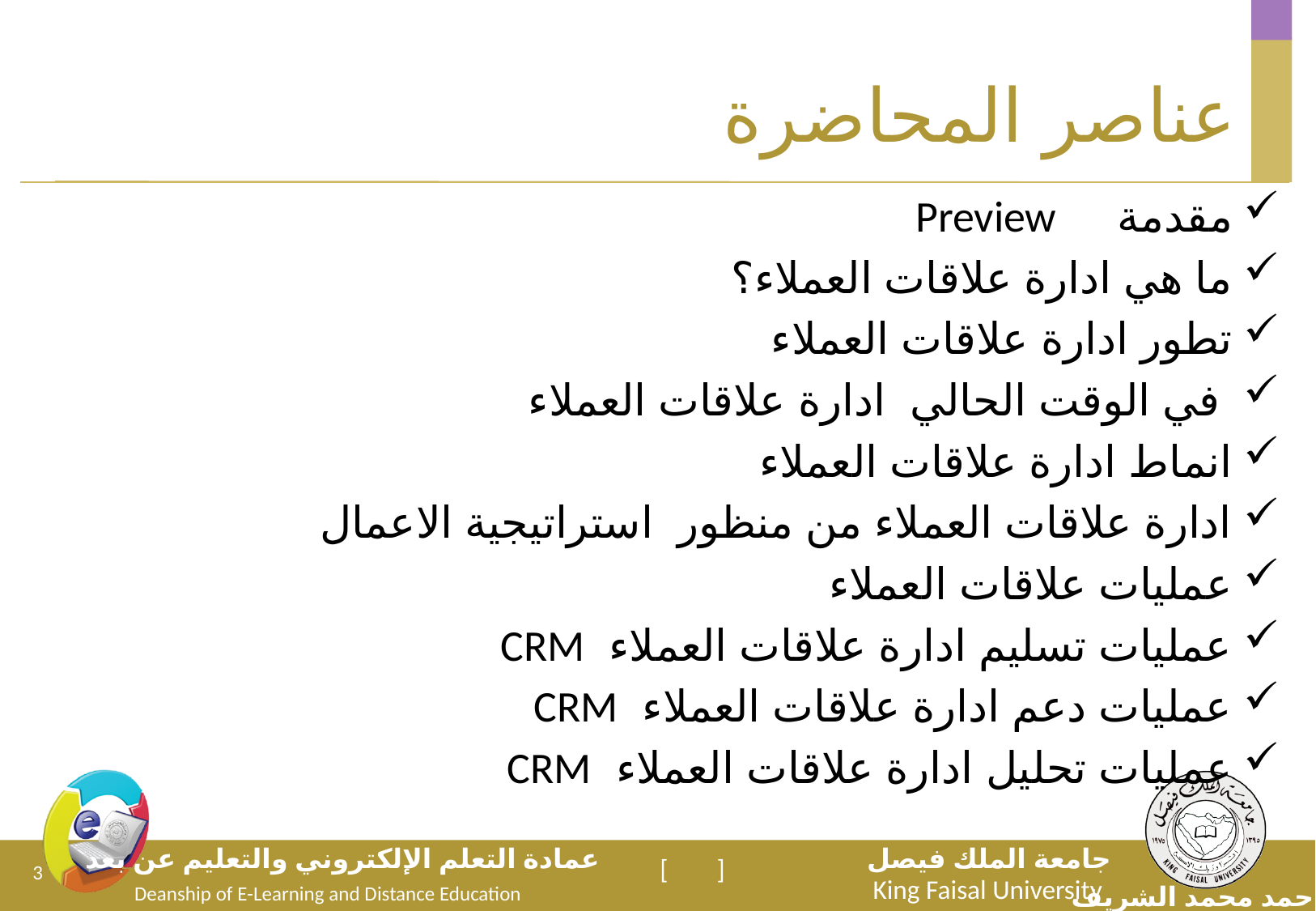

# عناصر المحاضرة
مقدمة     Preview
ما هي ادارة علاقات العملاء؟
تطور ادارة علاقات العملاء
 في الوقت الحالي  ادارة علاقات العملاء
انماط ادارة علاقات العملاء
ادارة علاقات العملاء من منظور  استراتيجية الاعمال
عمليات علاقات العملاء
عمليات تسليم ادارة علاقات العملاء  CRM
عمليات دعم ادارة علاقات العملاء  CRM
عمليات تحليل ادارة علاقات العملاء  CRM

3